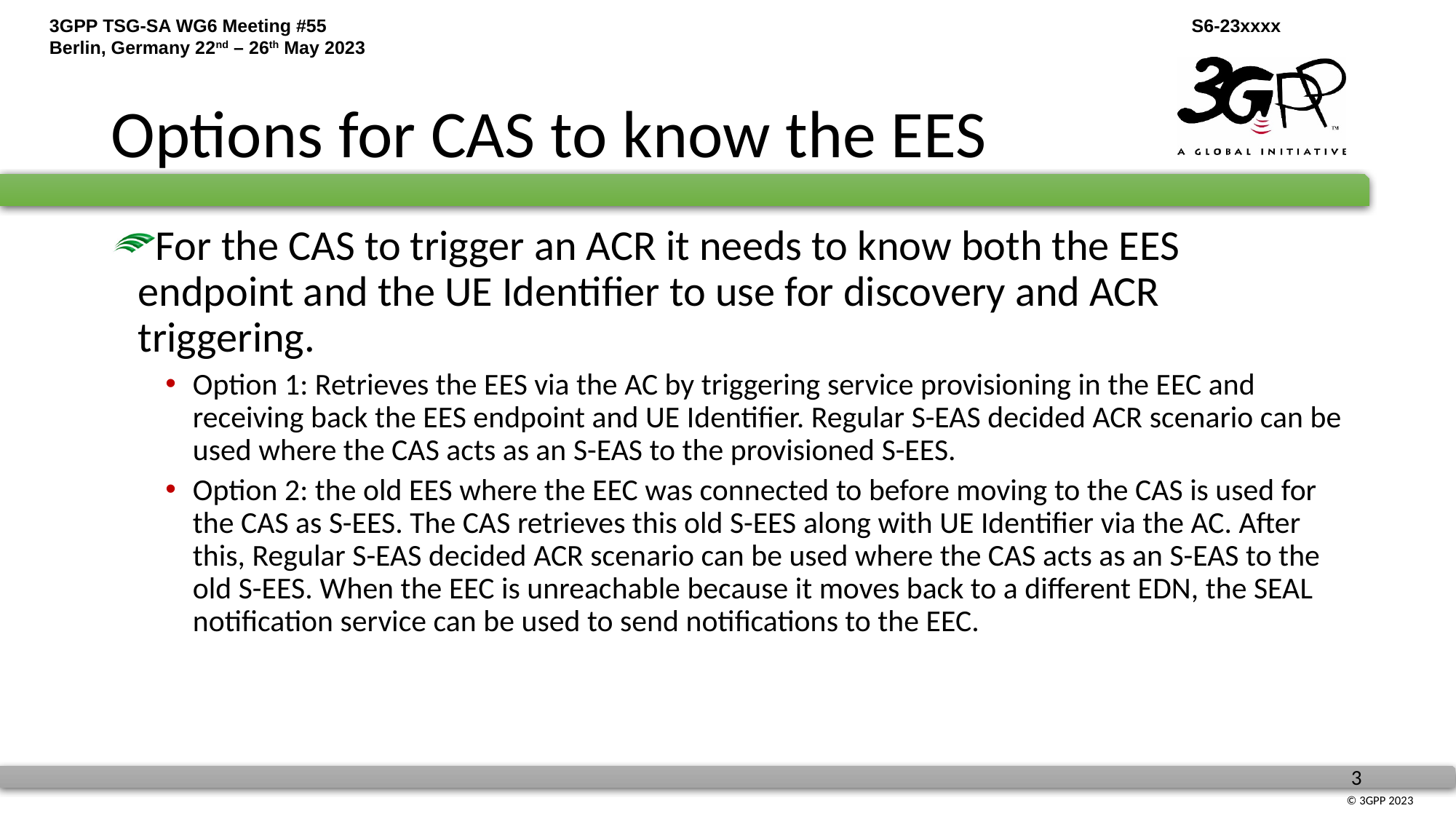

# Options for CAS to know the EES
For the CAS to trigger an ACR it needs to know both the EES endpoint and the UE Identifier to use for discovery and ACR triggering.
Option 1: Retrieves the EES via the AC by triggering service provisioning in the EEC and receiving back the EES endpoint and UE Identifier. Regular S-EAS decided ACR scenario can be used where the CAS acts as an S-EAS to the provisioned S-EES.
Option 2: the old EES where the EEC was connected to before moving to the CAS is used for the CAS as S-EES. The CAS retrieves this old S-EES along with UE Identifier via the AC. After this, Regular S-EAS decided ACR scenario can be used where the CAS acts as an S-EAS to the old S-EES. When the EEC is unreachable because it moves back to a different EDN, the SEAL notification service can be used to send notifications to the EEC.